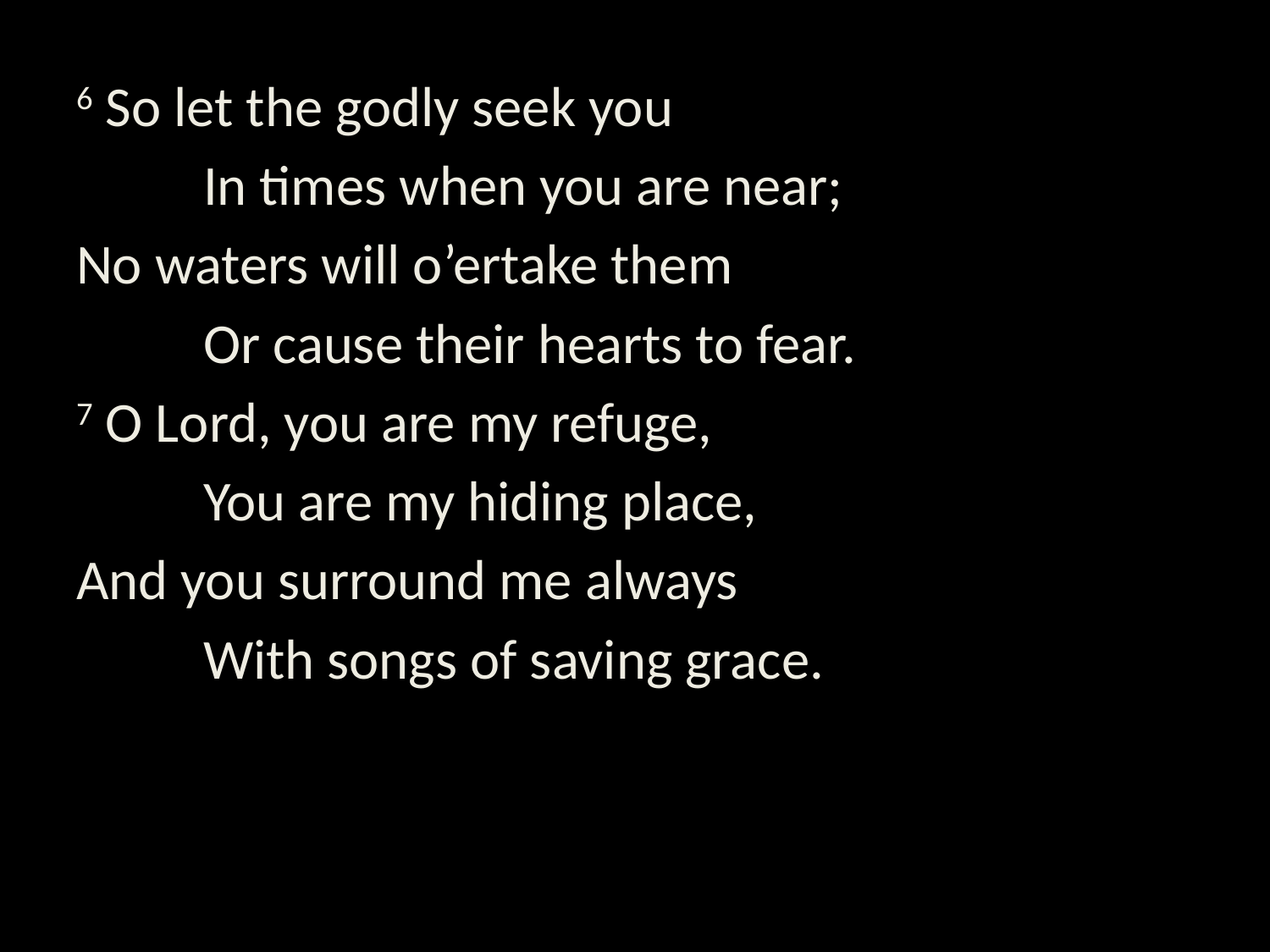

6 So let the godly seek you
	In times when you are near;
No waters will o’ertake them
	Or cause their hearts to fear.
7 O Lord, you are my refuge,
	You are my hiding place,
And you surround me always
	With songs of saving grace.